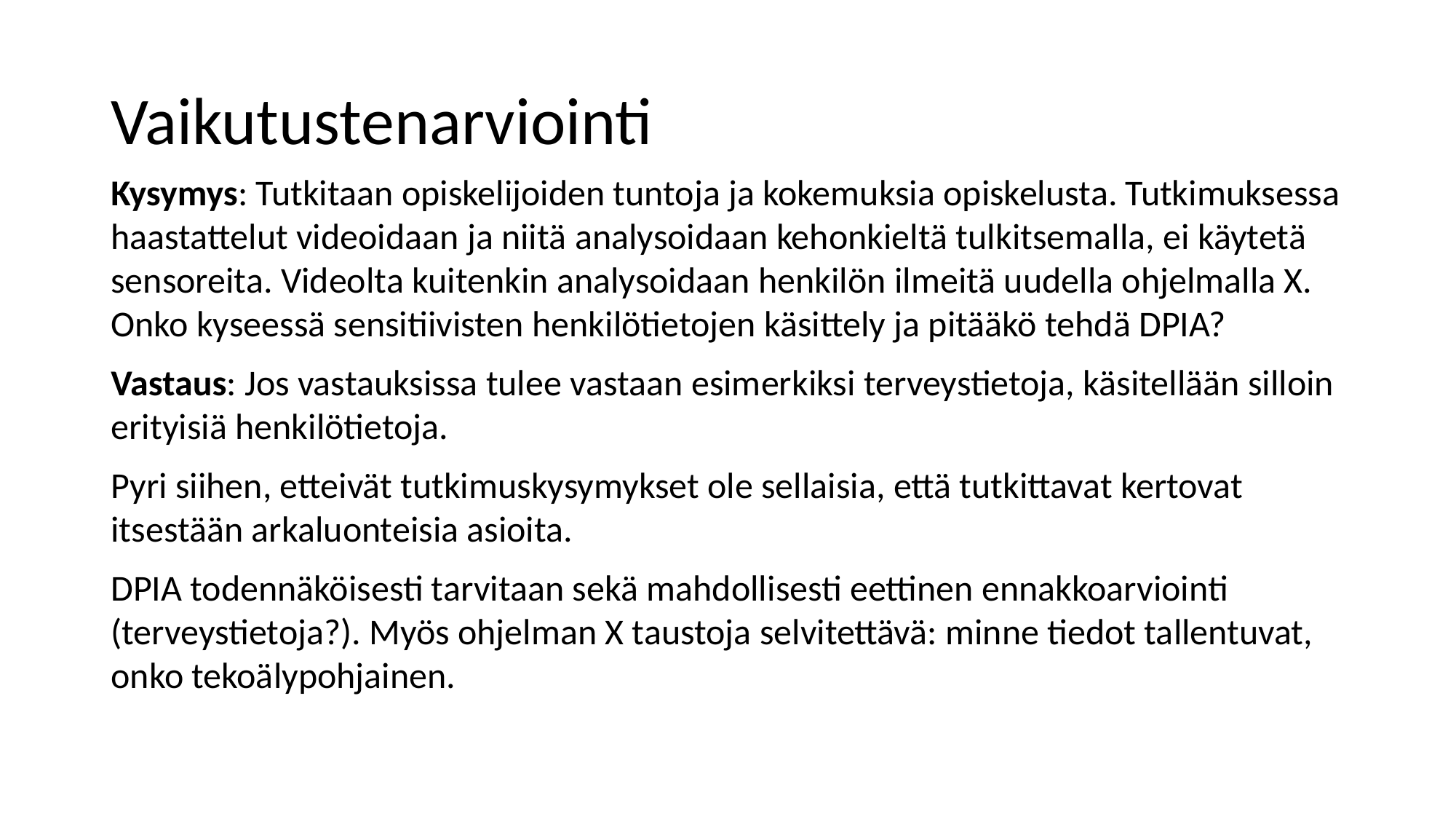

# Vaikutustenarviointi
Kysymys: Tutkitaan opiskelijoiden tuntoja ja kokemuksia opiskelusta. Tutkimuksessa haastattelut videoidaan ja niitä analysoidaan kehonkieltä tulkitsemalla, ei käytetä sensoreita. Videolta kuitenkin analysoidaan henkilön ilmeitä uudella ohjelmalla X. Onko kyseessä sensitiivisten henkilötietojen käsittely ja pitääkö tehdä DPIA?
Vastaus: Jos vastauksissa tulee vastaan esimerkiksi terveystietoja, käsitellään silloin erityisiä henkilötietoja.
Pyri siihen, etteivät tutkimuskysymykset ole sellaisia, että tutkittavat kertovat itsestään arkaluonteisia asioita.
DPIA todennäköisesti tarvitaan sekä mahdollisesti eettinen ennakkoarviointi (terveystietoja?). Myös ohjelman X taustoja selvitettävä: minne tiedot tallentuvat, onko tekoälypohjainen.